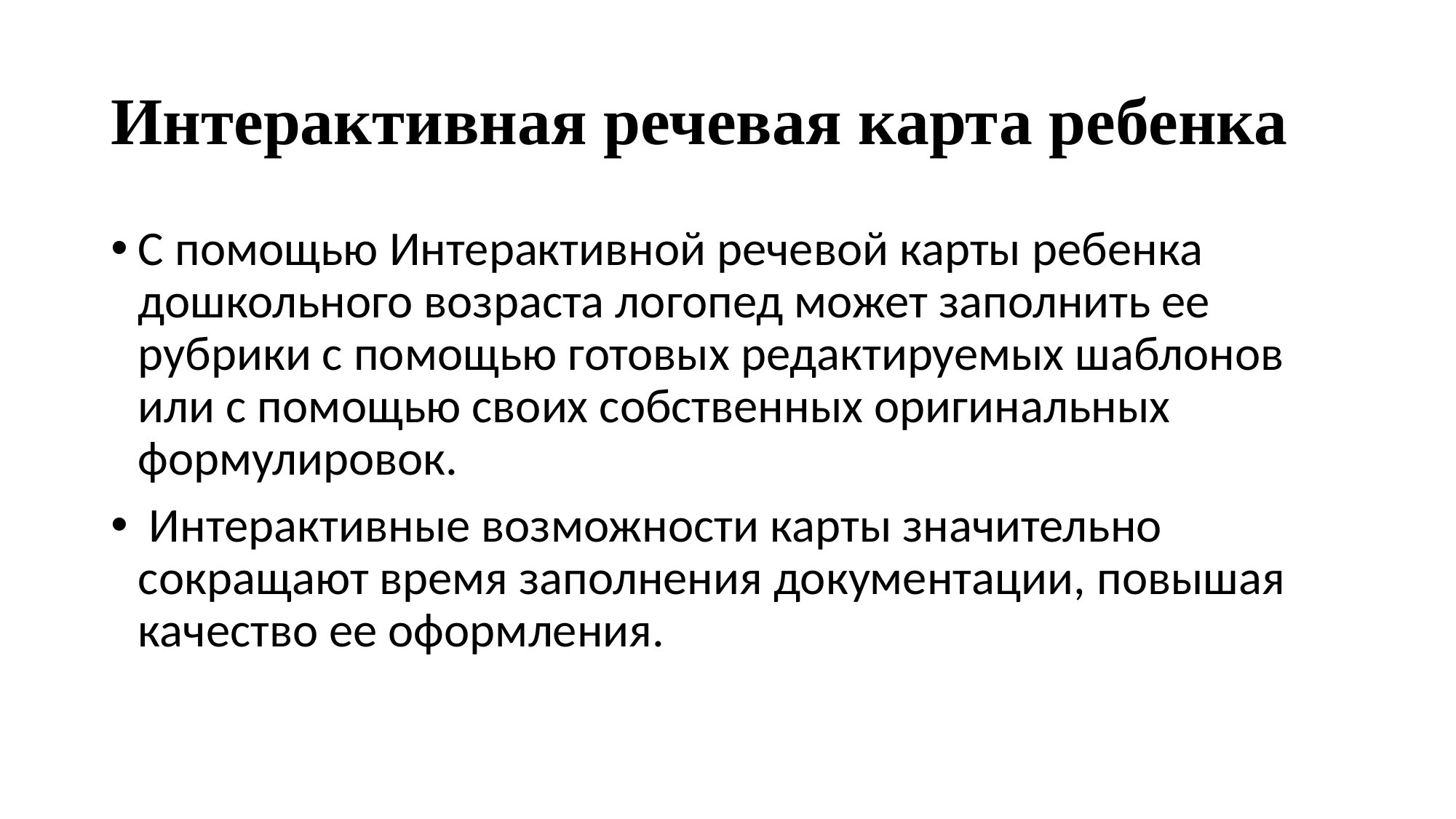

# Интерактивная речевая карта ребенка
С помощью Интерактивной речевой карты ребенка дошкольного возраста логопед может заполнить ее рубрики с помощью готовых редактируемых шаблонов или с помощью своих собственных оригинальных формулировок.
 Интерактивные возможности карты значительно сокращают время заполнения документации, повышая качество ее оформления.